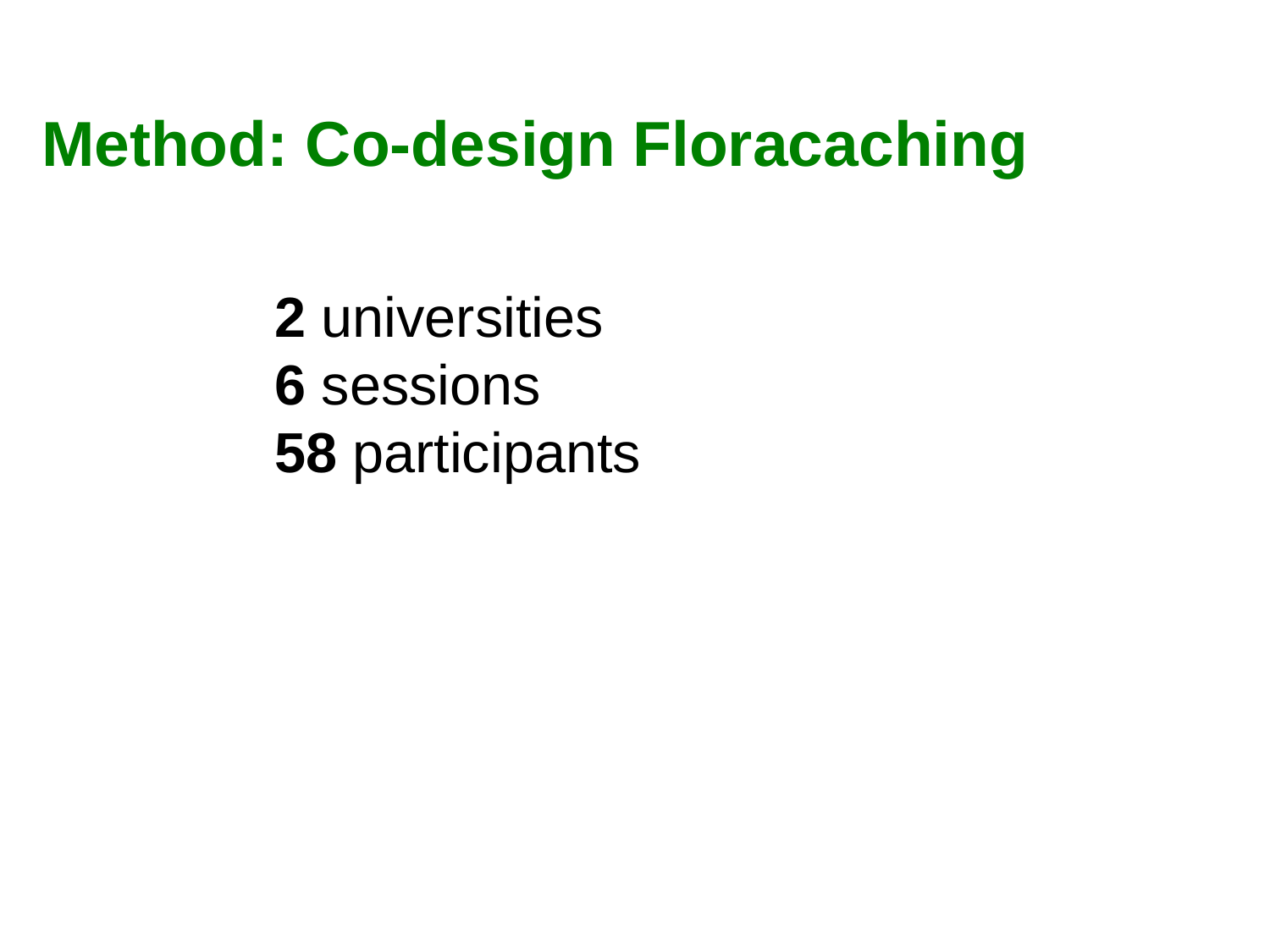

Method: Co-design Floracaching
		2 universities
		6 sessions
		58 participants